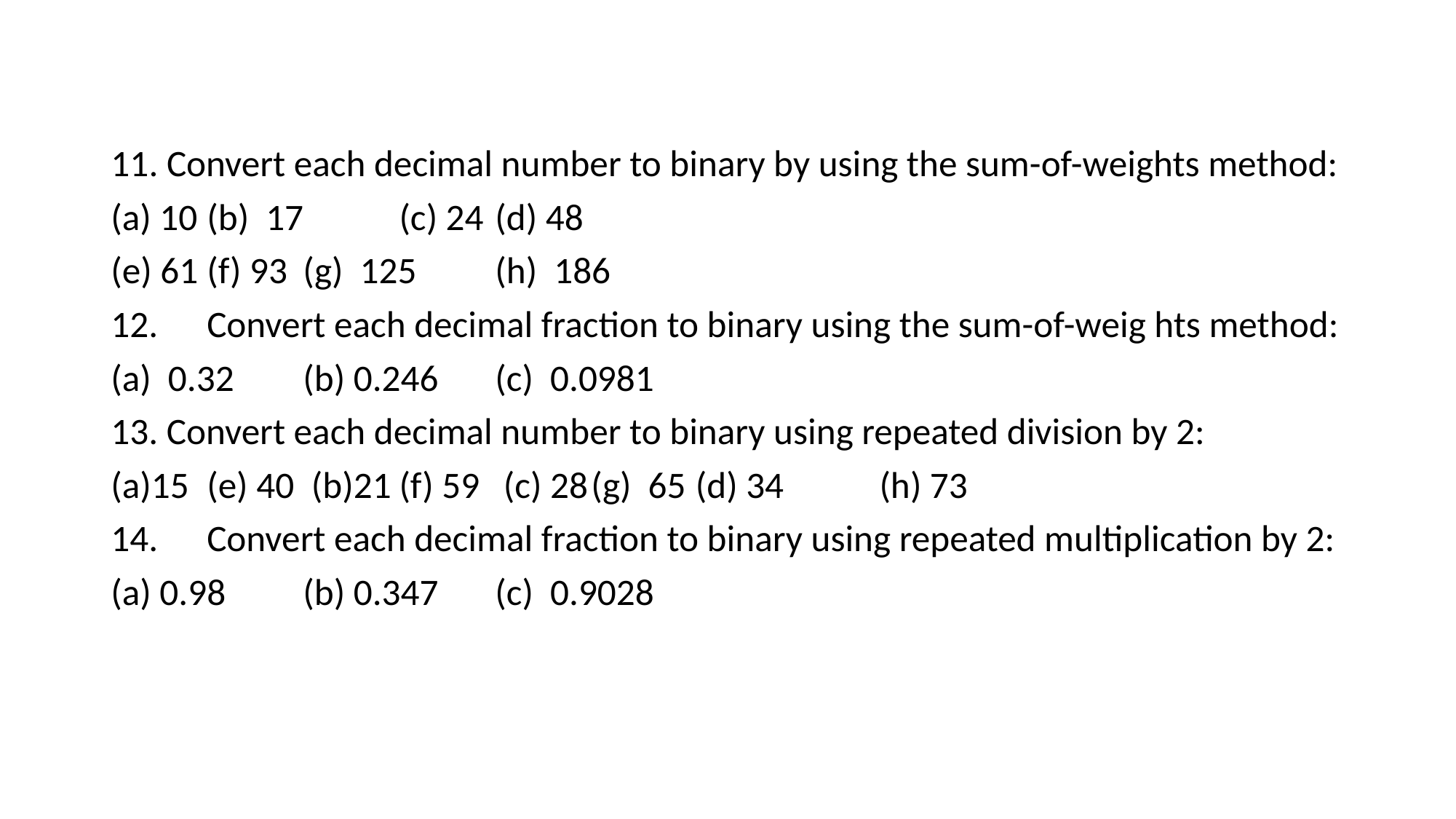

#
11. Convert each decimal number to binary by using the sum-of-weights method:
(a) 10	(b)  17	(c) 24	(d) 48
(e) 61	(f) 93	(g)  125	(h)  186
12.	Convert each decimal fraction to binary using the sum-of-weig hts method:
(a)  0.32	(b) 0.246	(c)  0.0981
13. Convert each decimal number to binary using repeated division by 2:
(a)15	(e) 40	 (b)21	(f) 59	 (c) 28	(g)  65	 (d) 34	(h) 73
14.	Convert each decimal fraction to binary using repeated multiplication by 2:
(a) 0.98	(b) 0.347	(c)  0.9028